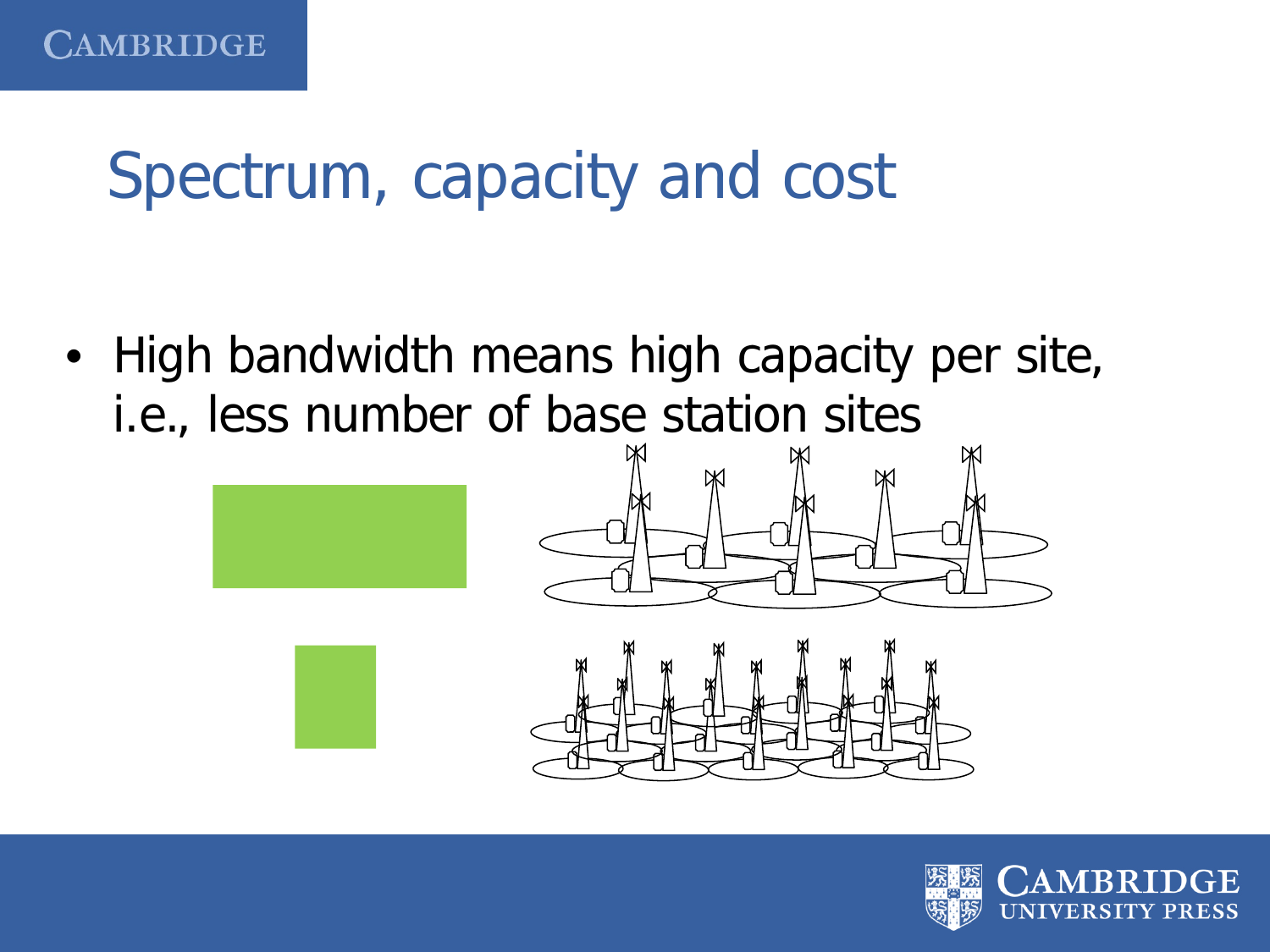

# Spectrum, capacity and cost
High bandwidth means high capacity per site, i.e., less number of base station sites